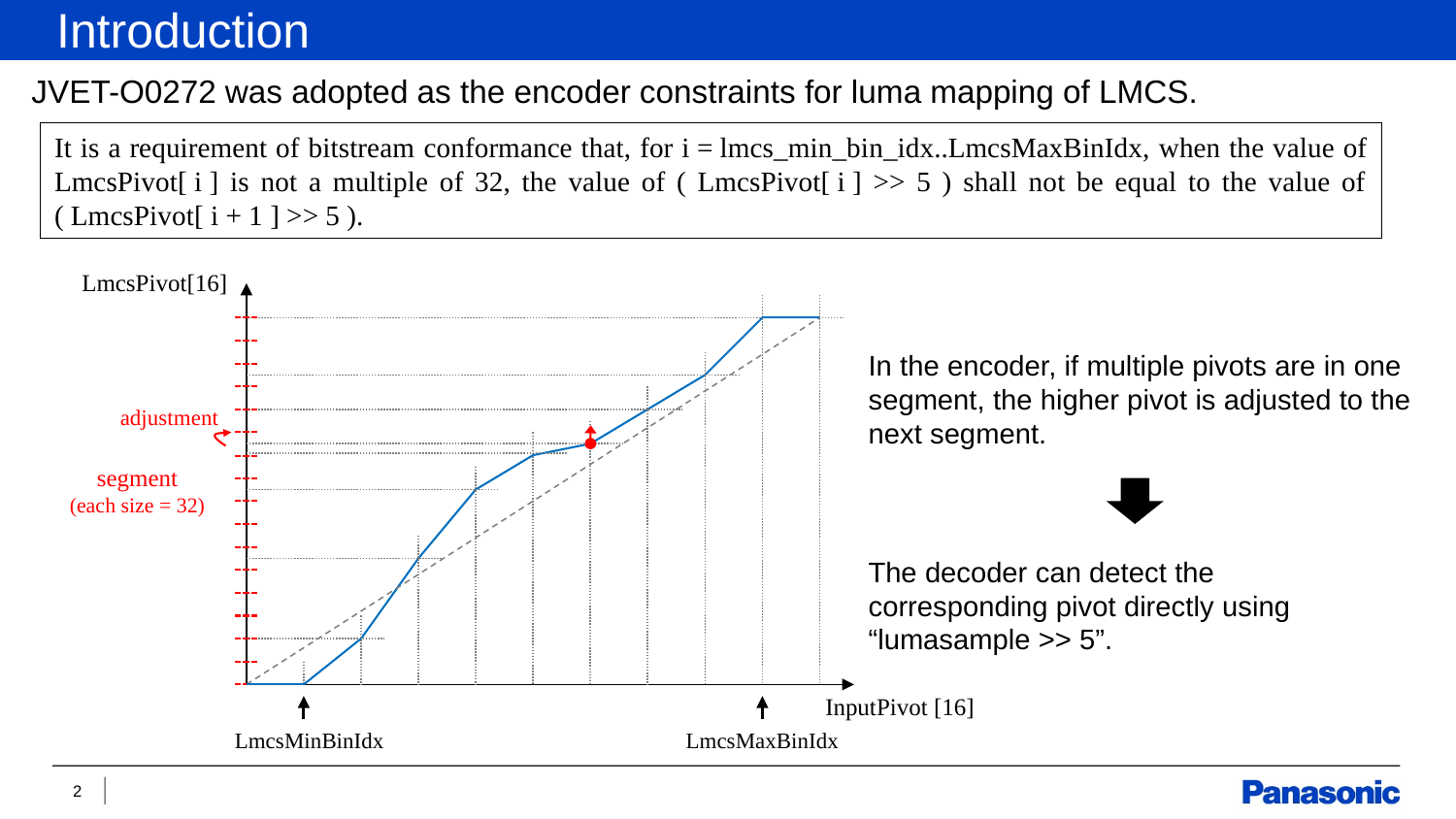

Introduction
JVET-O0272 was adopted as the encoder constraints for luma mapping of LMCS.
It is a requirement of bitstream conformance that, for i = lmcs_min_bin_idx..LmcsMaxBinIdx, when the value of LmcsPivot[ i ] is not a multiple of 32, the value of ( LmcsPivot[ i ] >> 5 ) shall not be equal to the value of ( LmcsPivot[ i + 1 ] >> 5 ).
LmcsPivot[16]
In the encoder, if multiple pivots are in one segment, the higher pivot is adjusted to the next segment.
adjustment

segment
(each size = 32)

The decoder can detect the corresponding pivot directly using “lumasample >> 5”.
InputPivot [16]
LmcsMinBinIdx
LmcsMaxBinIdx